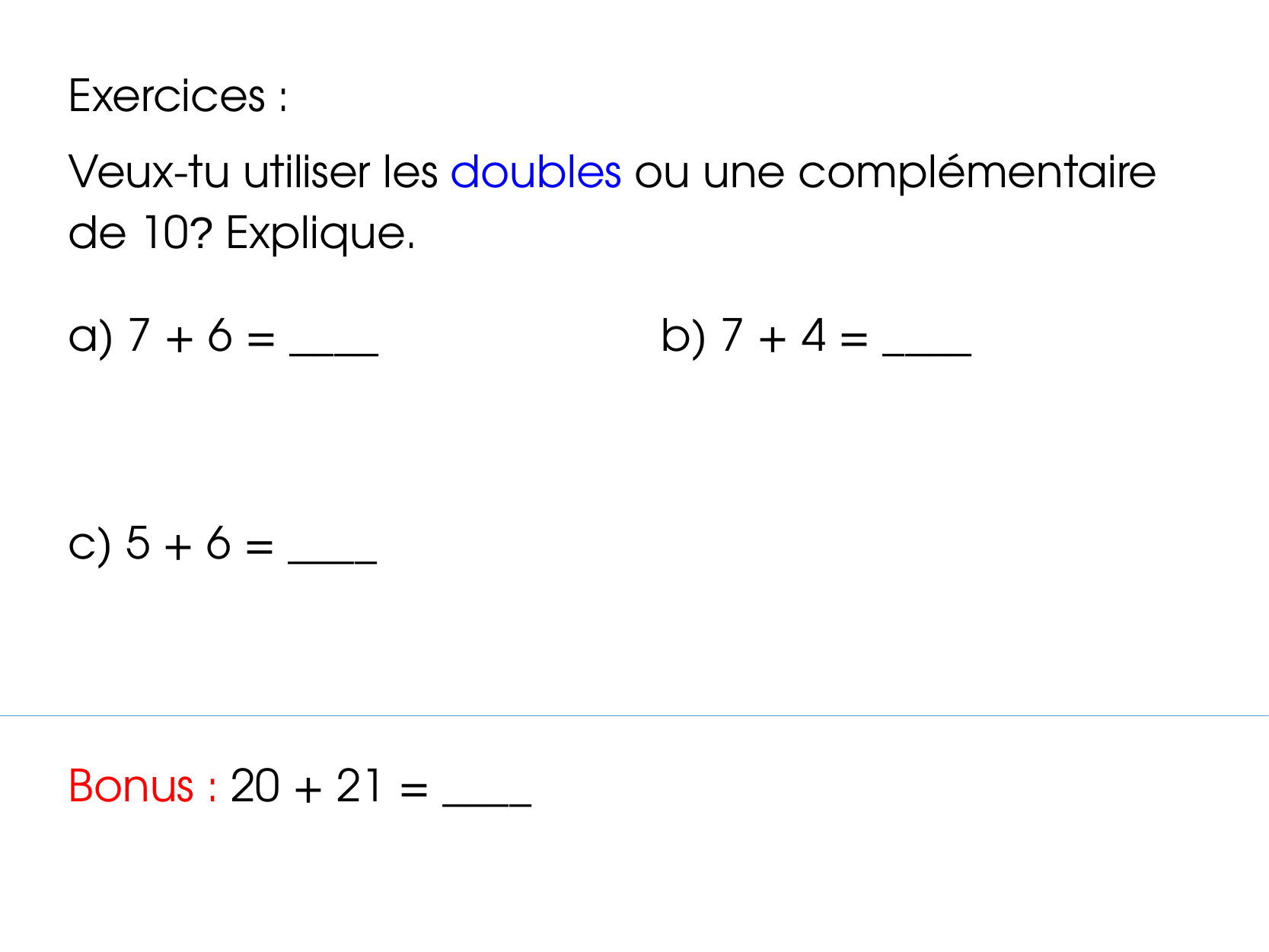

Exercices :
Veux-tu utiliser les doubles ou une complémentaire de 10? Explique.
a) 7 + 6 = ____
b) 7 + 4 = ____
c) 5 + 6 = ____
Bonus : 20 + 21 = ____